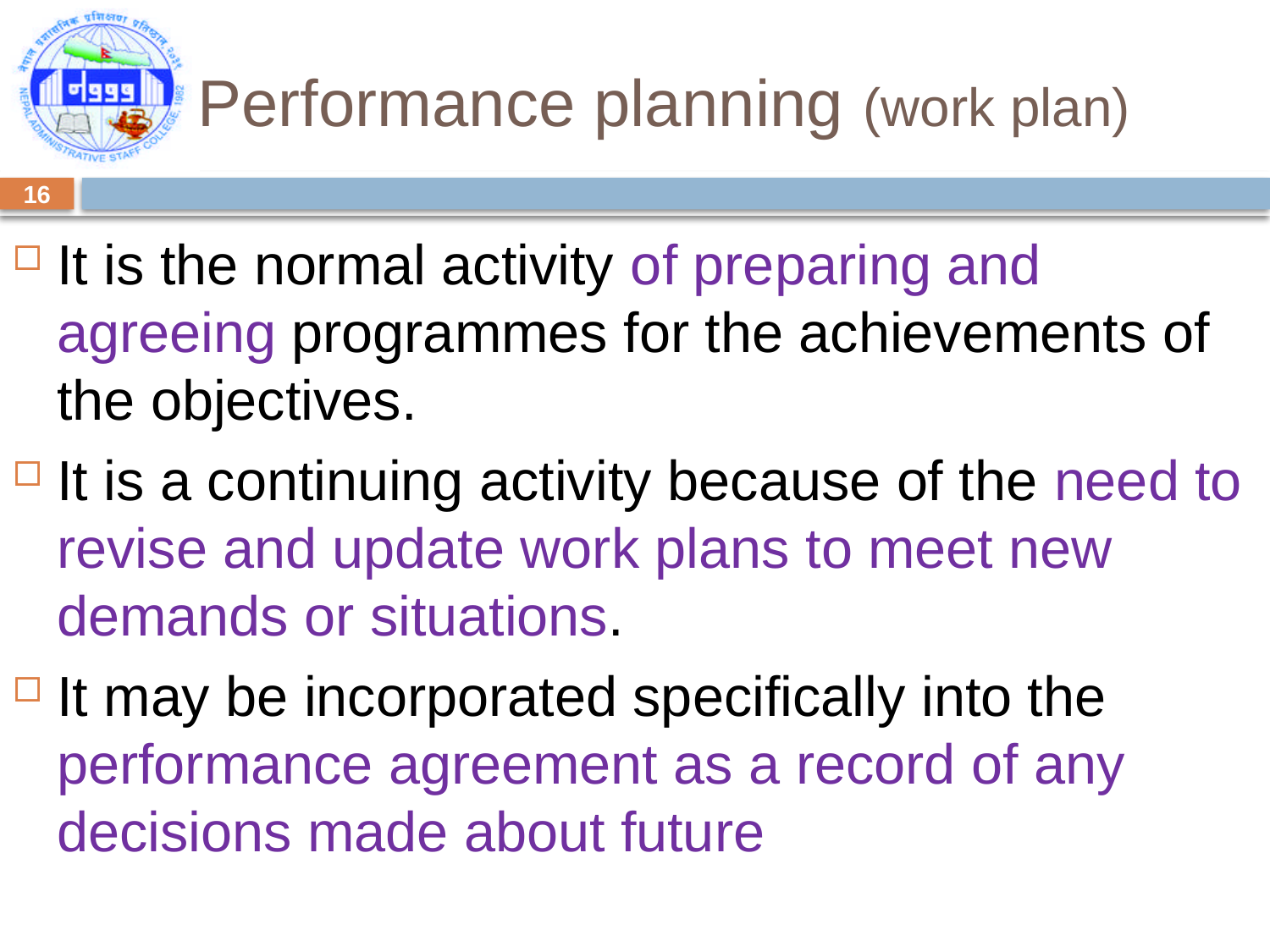

# Performance planning (work plan)
16
It is the normal activity of preparing and agreeing programmes for the achievements of the objectives.
It is a continuing activity because of the need to revise and update work plans to meet new demands or situations.
It may be incorporated specifically into the performance agreement as a record of any decisions made about future